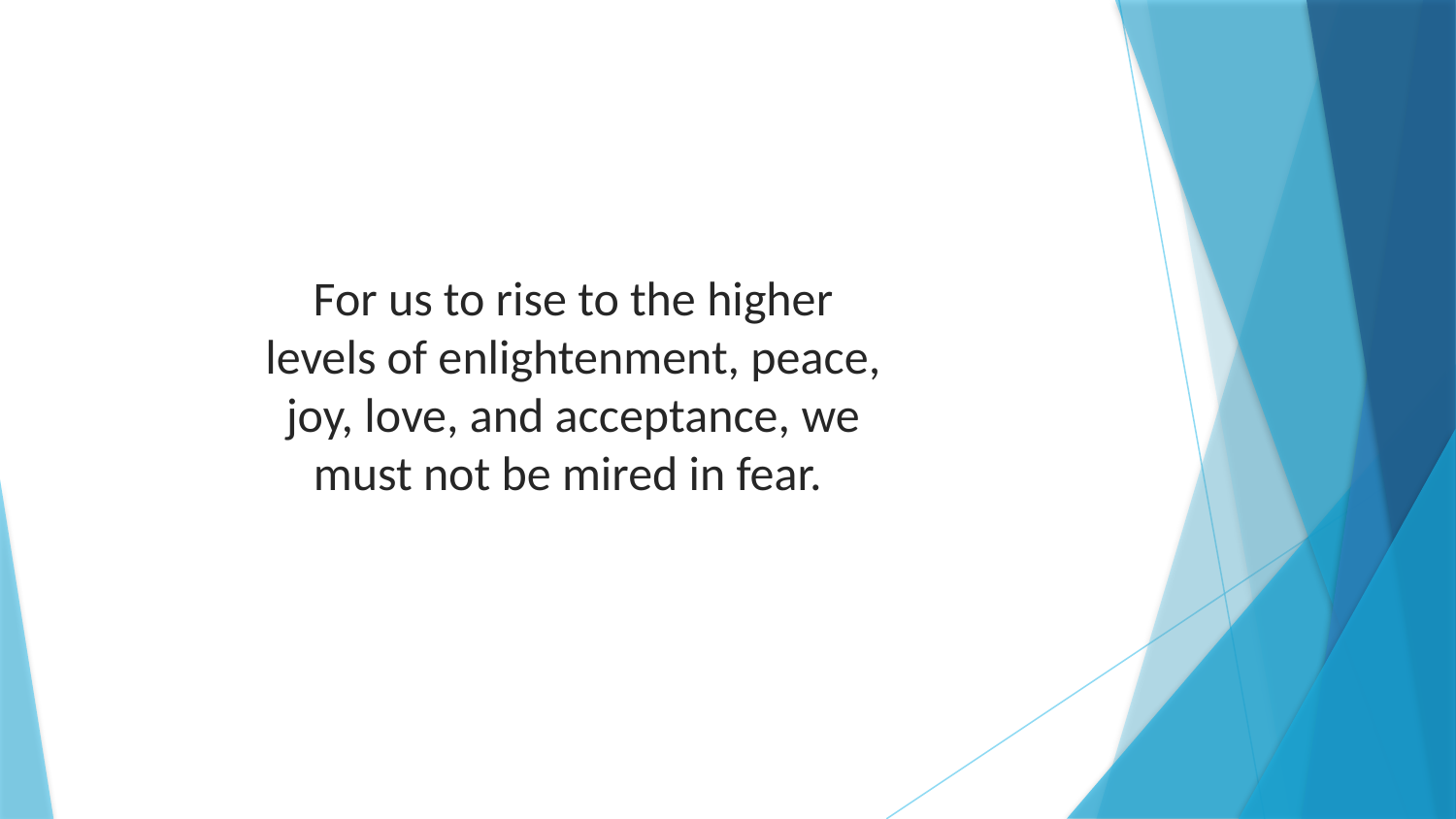

For us to rise to the higher levels of enlightenment, peace, joy, love, and acceptance, we must not be mired in fear.